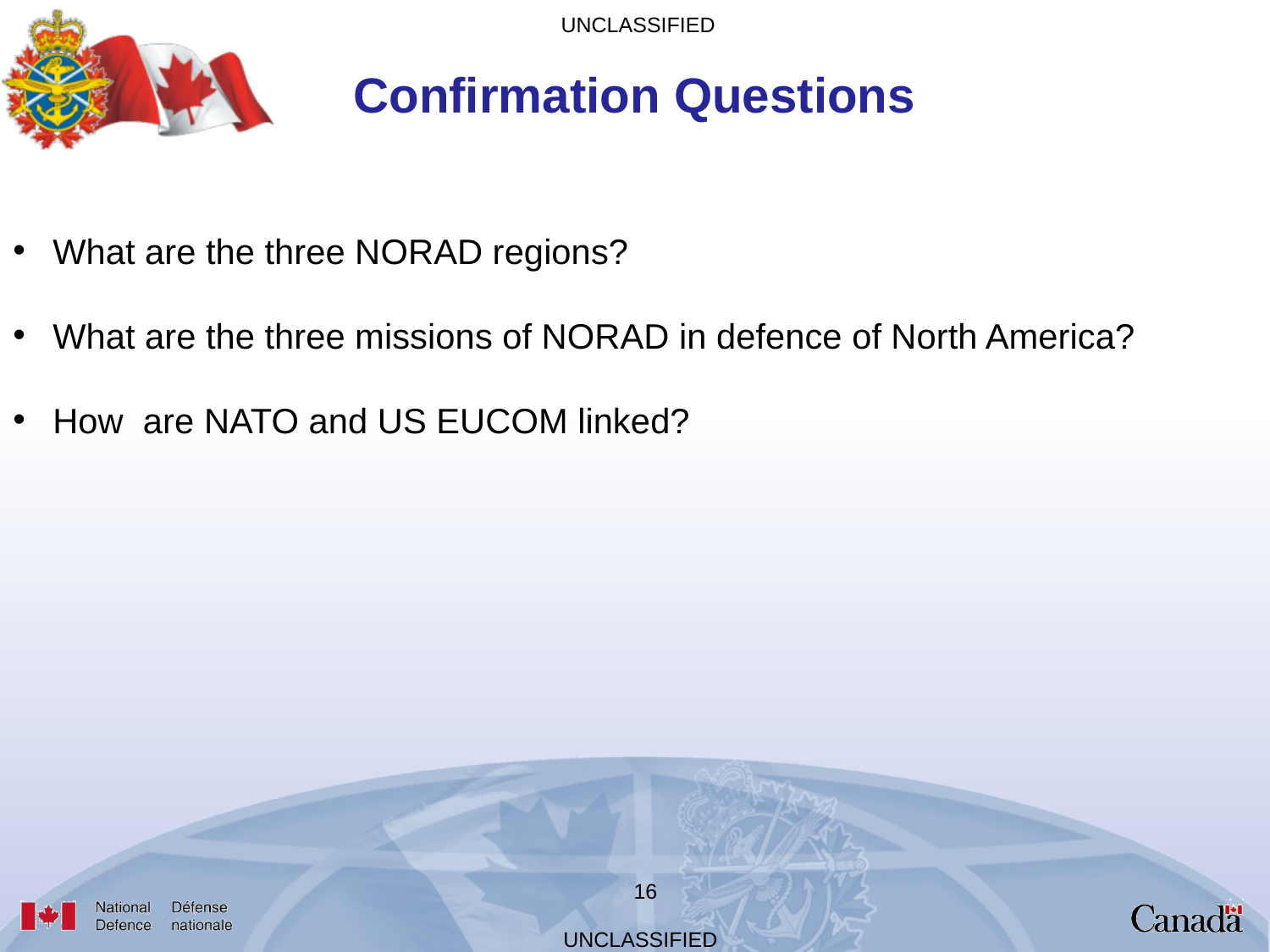

Confirmation Questions
What are the three NORAD regions?

What are the three missions of NORAD in defence of North America?

How  are NATO and US EUCOM linked?